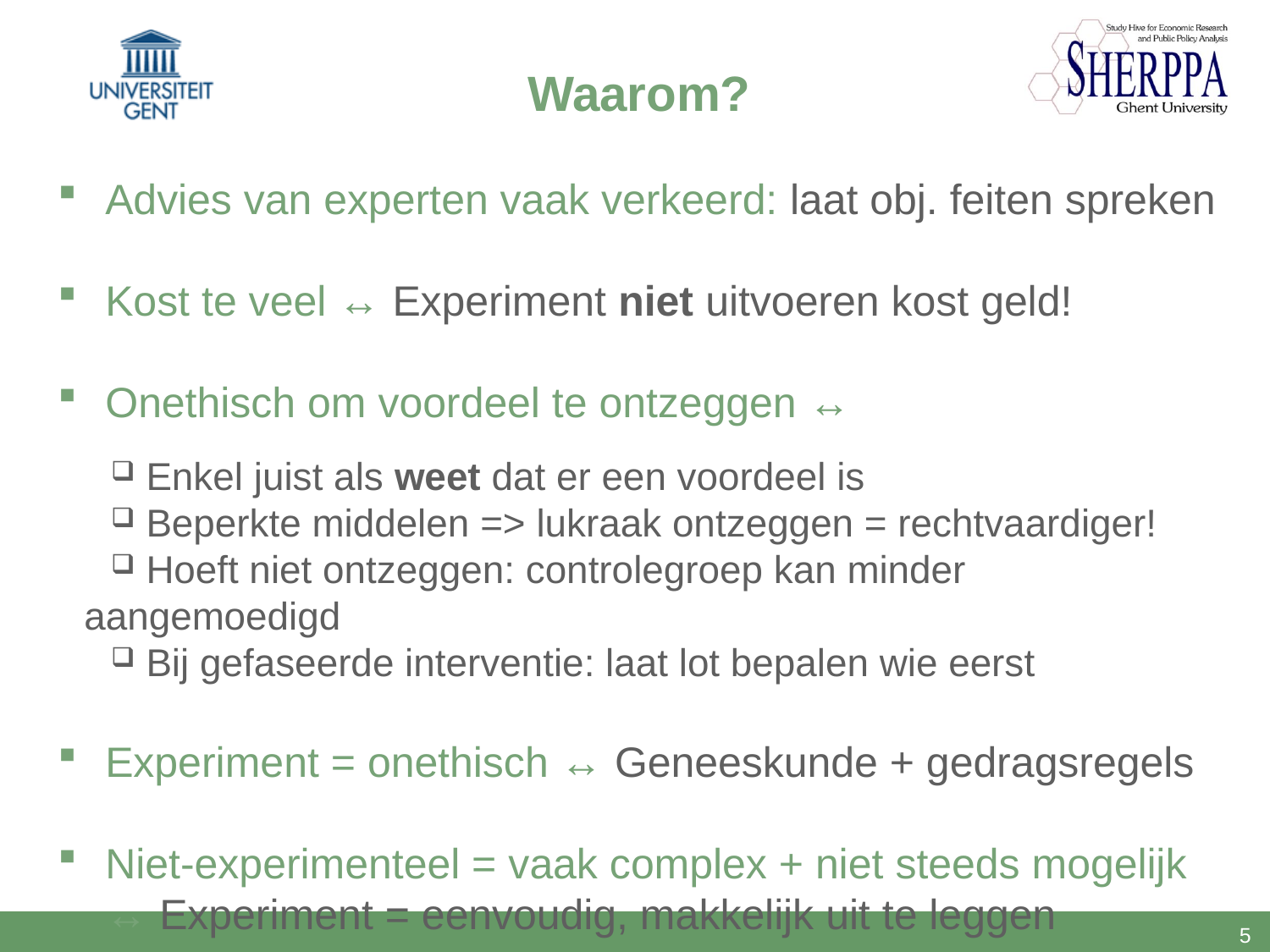

# Waarom?
Advies van experten vaak verkeerd: laat obj. feiten spreken

Kost te veel ↔ Experiment niet uitvoeren kost geld!

Onethisch om voordeel te ontzeggen ↔

 Enkel juist als weet dat er een voordeel is
 Beperkte middelen => lukraak ontzeggen = rechtvaardiger!
 Hoeft niet ontzeggen: controlegroep kan minder aangemoedigd
 Bij gefaseerde interventie: laat lot bepalen wie eerst

Experiment = onethisch ↔ Geneeskunde + gedragsregels

Niet-experimenteel = vaak complex + niet steeds mogelijk ↔ Experiment = eenvoudig, makkelijk uit te leggen

 5